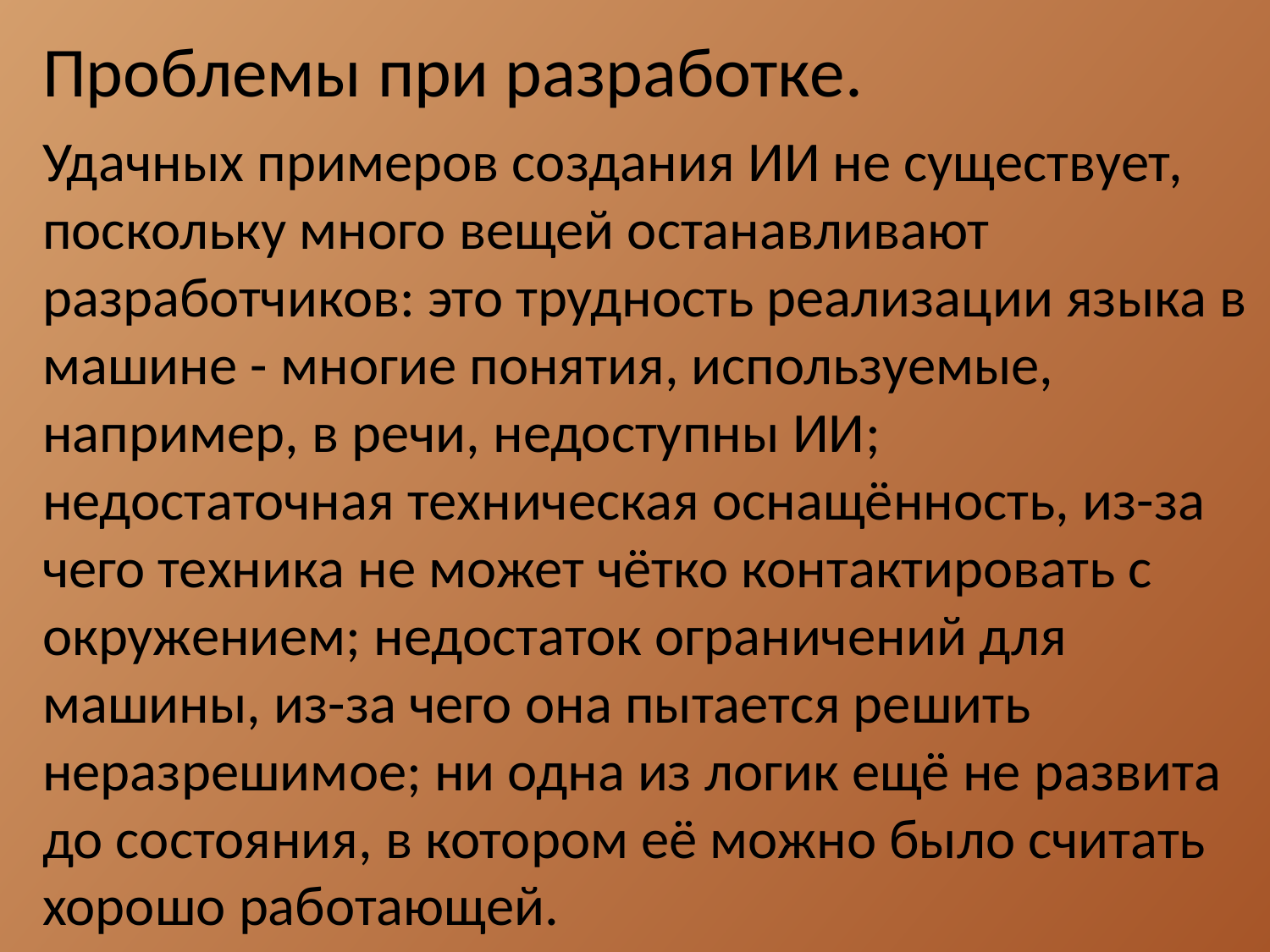

Проблемы при разработке.
Удачных примеров создания ИИ не существует, поскольку много вещей останавливают  разработчиков: это трудность реализации языка в машине - многие понятия, используемые, например, в речи, недоступны ИИ;  недостаточная техническая оснащённость, из-за чего техника не может чётко контактировать с окружением; недостаток ограничений для машины, из-за чего она пытается решить неразрешимое; ни одна из логик ещё не развита до состояния, в котором её можно было считать хорошо работающей.